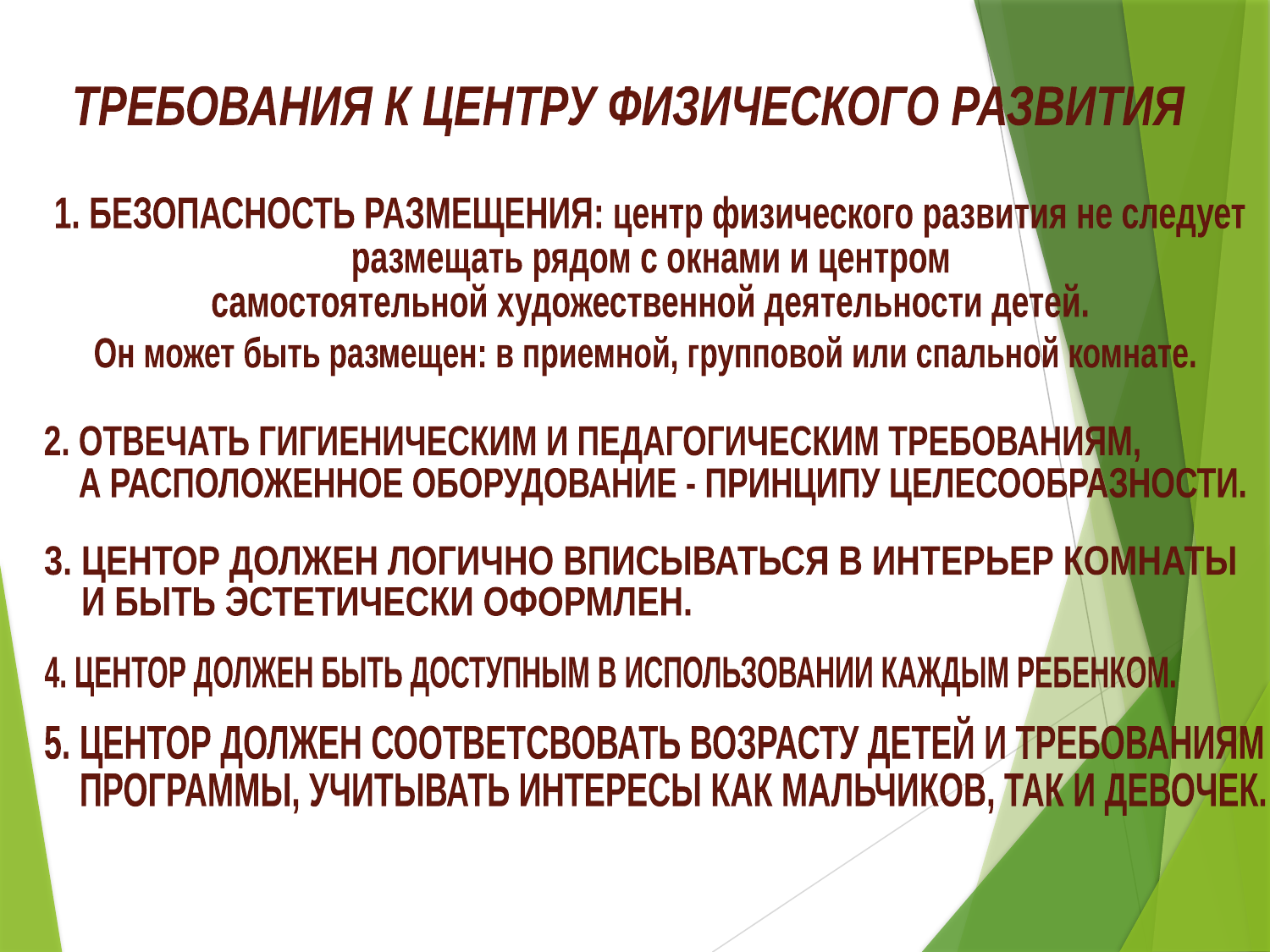

ТРЕБОВАНИЯ К ЦЕНТРУ ФИЗИЧЕСКОГО РАЗВИТИЯ
1. БЕЗОПАСНОСТЬ РАЗМЕЩЕНИЯ: центр физического развития не следует
размещать рядом с окнами и центром
самостоятельной художественной деятельности детей.
Он может быть размещен: в приемной, групповой или спальной комнате.
2. ОТВЕЧАТЬ ГИГИЕНИЧЕСКИМ И ПЕДАГОГИЧЕСКИМ ТРЕБОВАНИЯМ,
    А РАСПОЛОЖЕННОЕ ОБОРУДОВАНИЕ - ПРИНЦИПУ ЦЕЛЕСООБРАЗНОСТИ.
3. ЦЕНТОР ДОЛЖЕН ЛОГИЧНО ВПИСЫВАТЬСЯ В ИНТЕРЬЕР КОМНАТЫ
    И БЫТЬ ЭСТЕТИЧЕСКИ ОФОРМЛЕН.
4. ЦЕНТОР ДОЛЖЕН БЫТЬ ДОСТУПНЫМ В ИСПОЛЬЗОВАНИИ КАЖДЫМ РЕБЕНКОМ.
5. ЦЕНТОР ДОЛЖЕН СООТВЕТСВОВАТЬ ВОЗРАСТУ ДЕТЕЙ И ТРЕБОВАНИЯМ
    ПРОГРАММЫ, УЧИТЫВАТЬ ИНТЕРЕСЫ КАК МАЛЬЧИКОВ, ТАК И ДЕВОЧЕК.